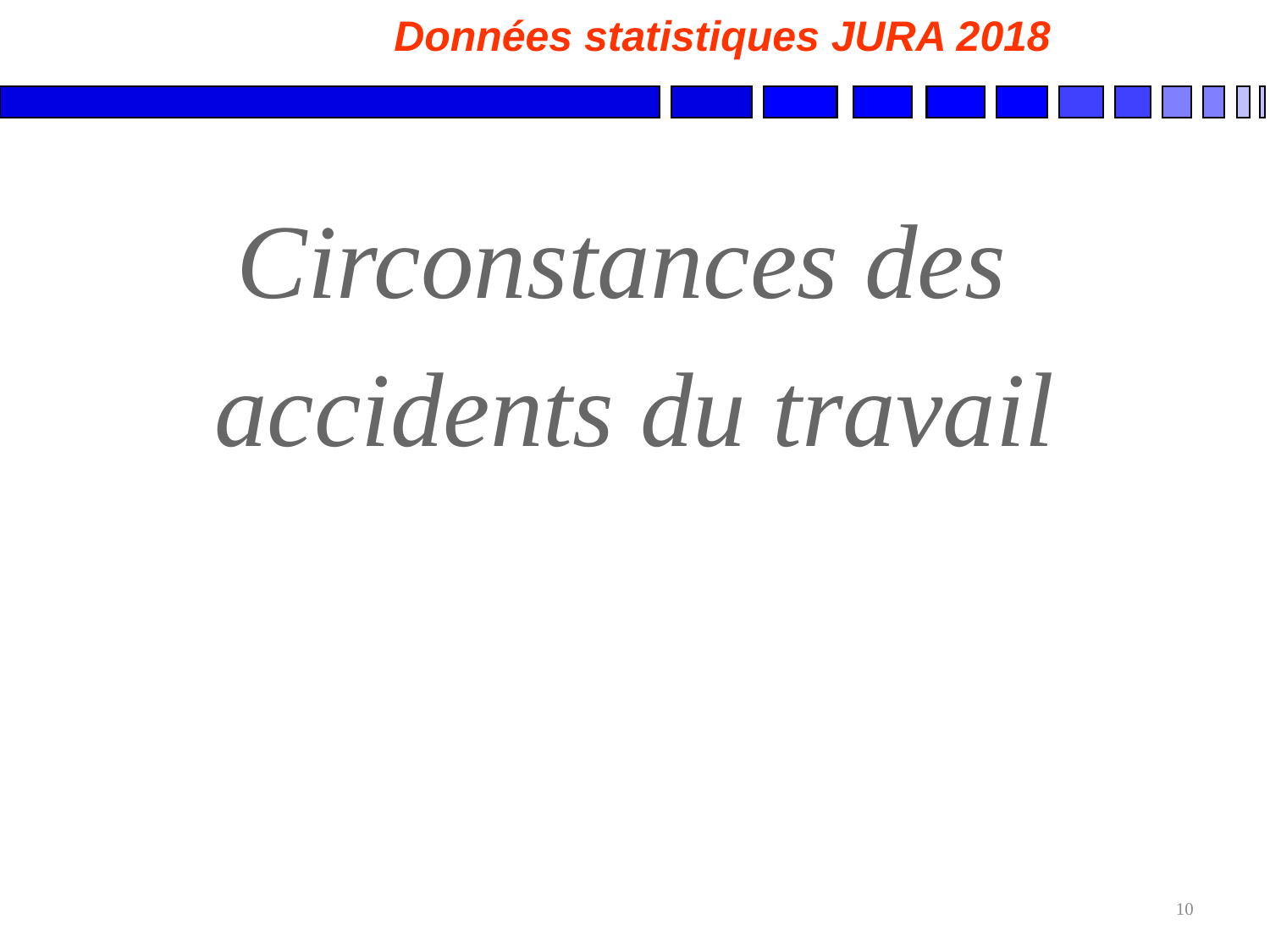

Données statistiques JURA 2018

Circonstances des
accidents du travail
10